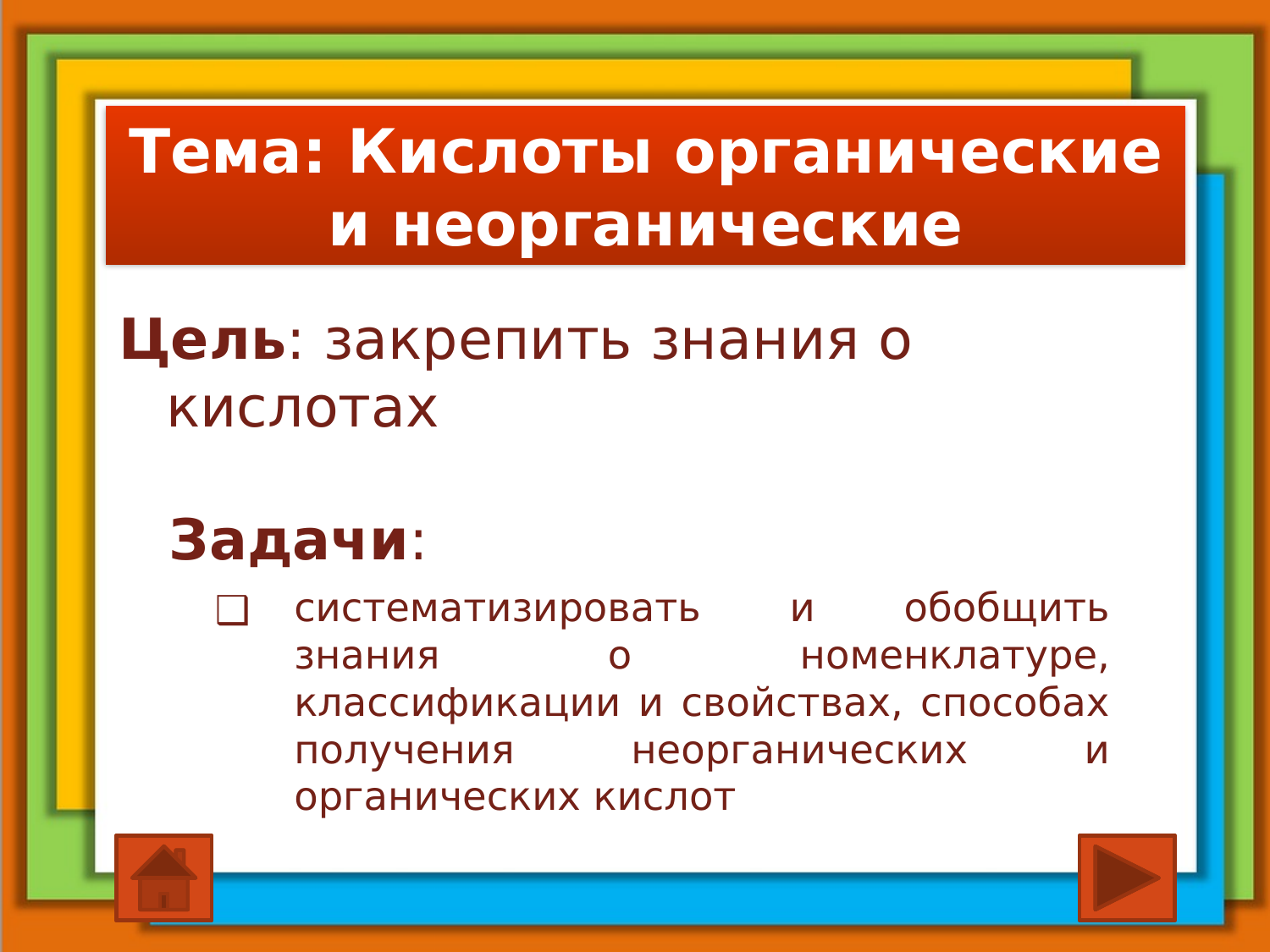

# Тема: Кислоты органические и неорганические
Цель: закрепить знания о кислотах
Задачи:
систематизировать и обобщить знания о номенклатуре, классификации и свойствах, способах получения неорганических и органических кислот